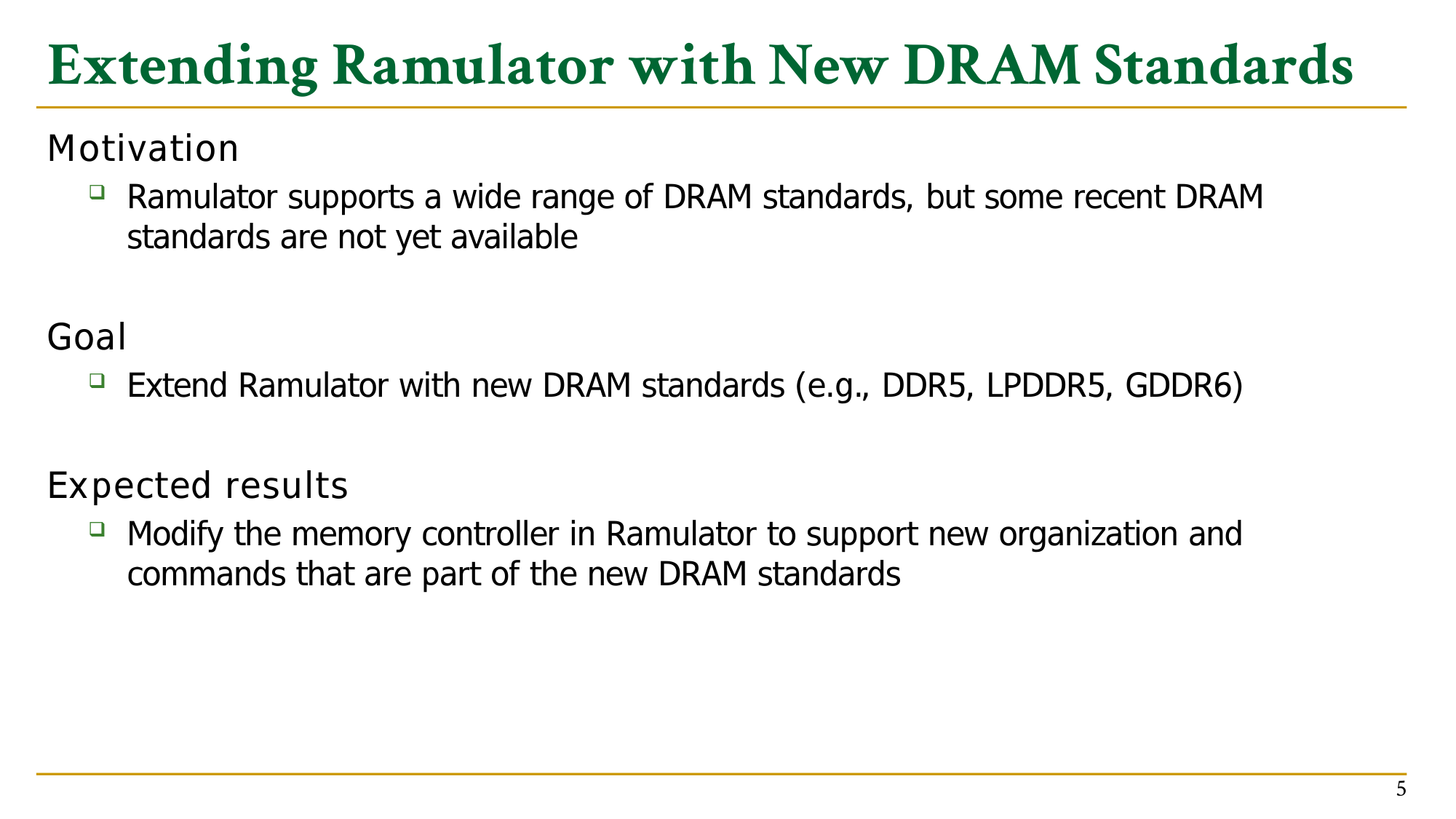

# Extending Ramulator with New DRAM Standards
Motivation
Ramulator supports a wide range of DRAM standards, but some recent DRAM standards are not yet available

Goal
Extend Ramulator with new DRAM standards (e.g., DDR5, LPDDR5, GDDR6)

Expected results
Modify the memory controller in Ramulator to support new organization and commands that are part of the new DRAM standards
5